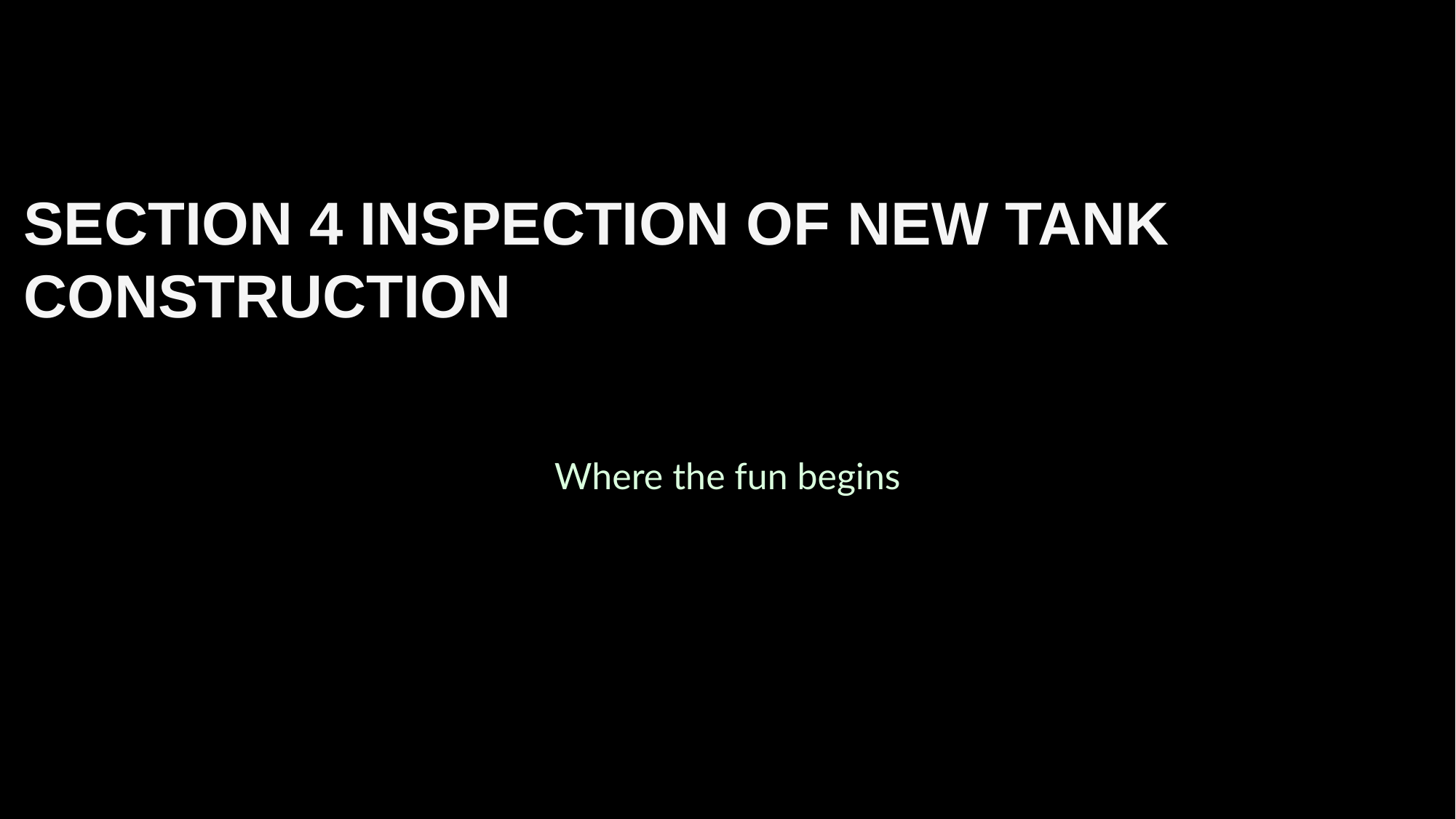

SECTION 4 INSPECTION OF NEW TANK CONSTRUCTION
Where the fun begins